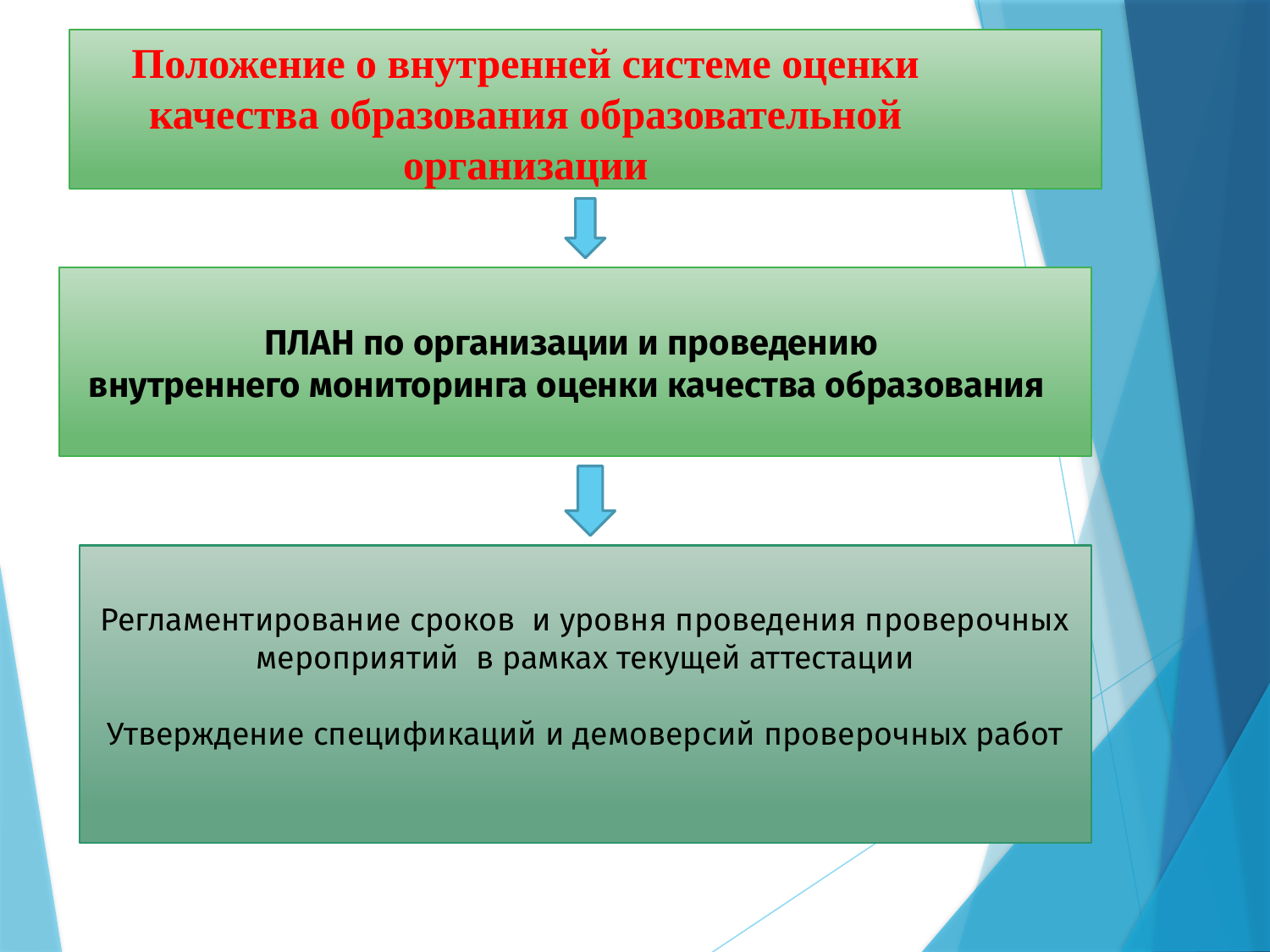

# Положение о внутренней системе оценки качества образования образовательной организации

ПЛАН по организации и проведению
внутреннего мониторинга оценки качества образования

Регламентирование сроков  и уровня проведения проверочных мероприятий  в рамках текущей аттестации

Утверждение спецификаций и демоверсий проверочных работ